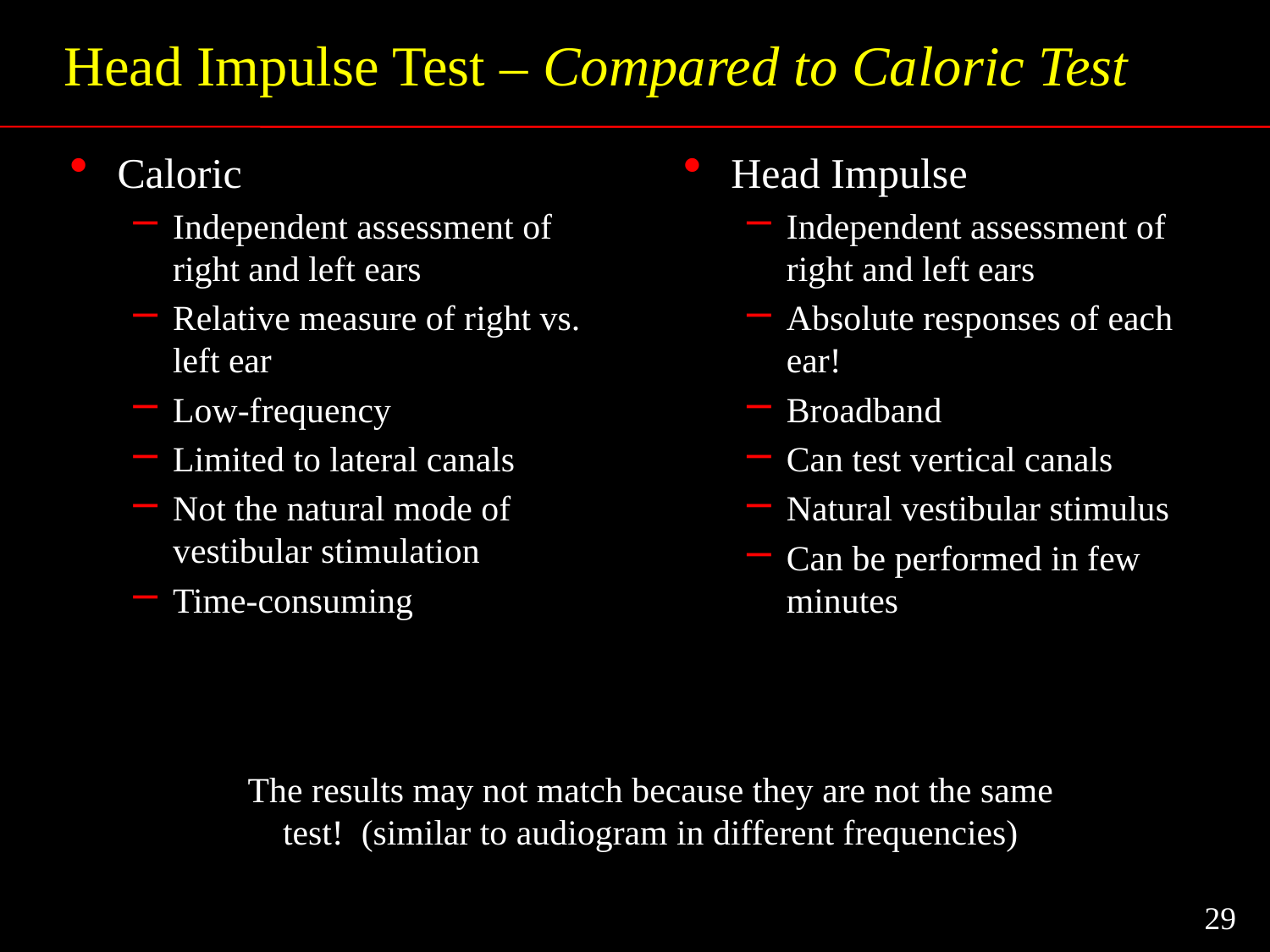

# Head Impulse Test – Compared to Caloric Test
Caloric
Independent assessment of right and left ears
Relative measure of right vs. left ear
Low-frequency
Limited to lateral canals
Not the natural mode of vestibular stimulation
Time-consuming
Head Impulse
Independent assessment of right and left ears
Absolute responses of each ear!
Broadband
Can test vertical canals
Natural vestibular stimulus
Can be performed in few minutes
The results may not match because they are not the same test!  (similar to audiogram in different frequencies)